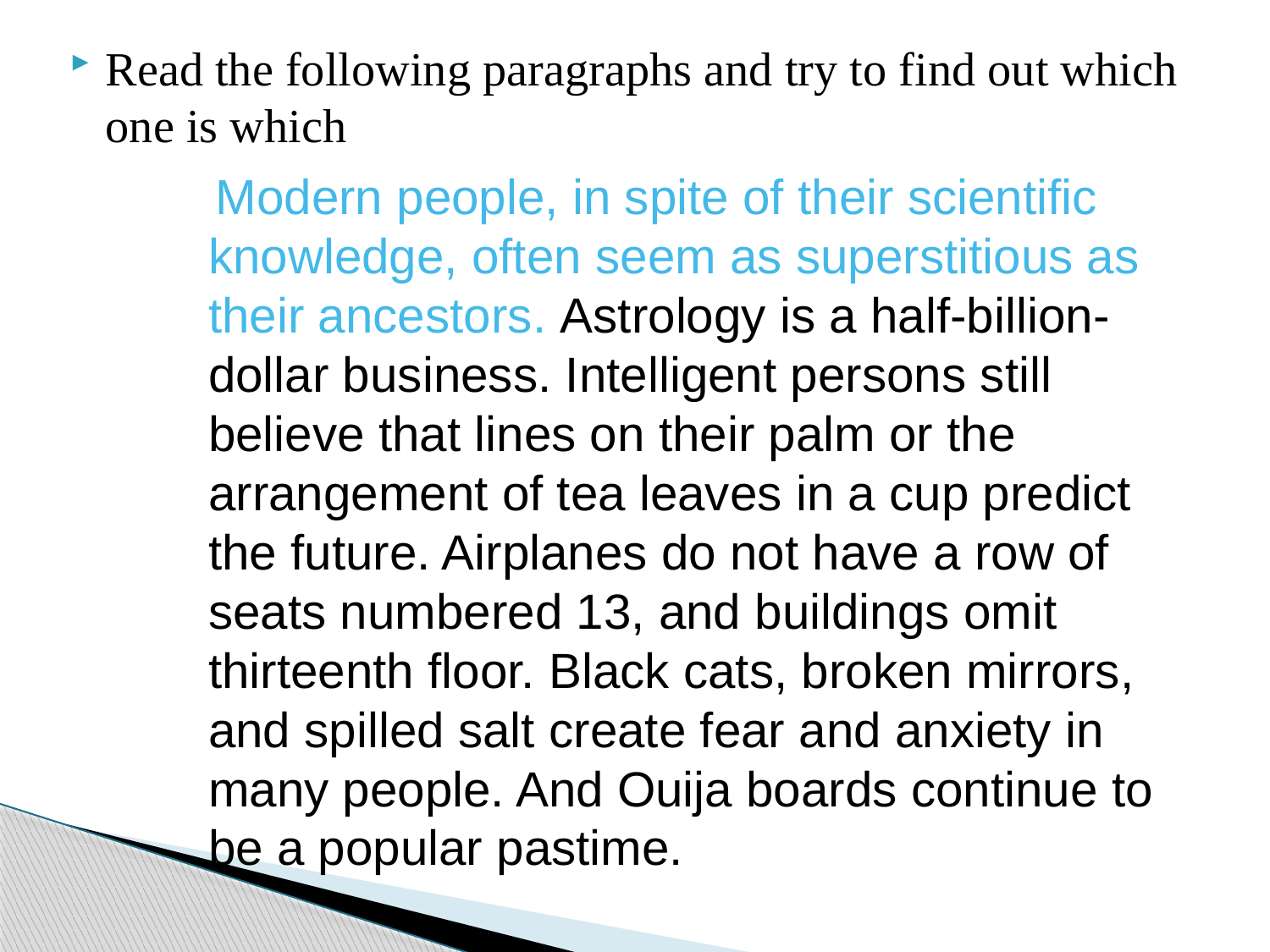

Read the following paragraphs and try to find out which one is which
    Modern people, in spite of their scientific knowledge, often seem as superstitious as their ancestors. Astrology is a half-billion-dollar business. Intelligent persons still believe that lines on their palm or the arrangement of tea leaves in a cup predict the future. Airplanes do not have a row of seats numbered 13, and buildings omit thirteenth floor. Black cats, broken mirrors, and spilled salt create fear and anxiety in many people. And Ouija boards continue to be a popular pastime.